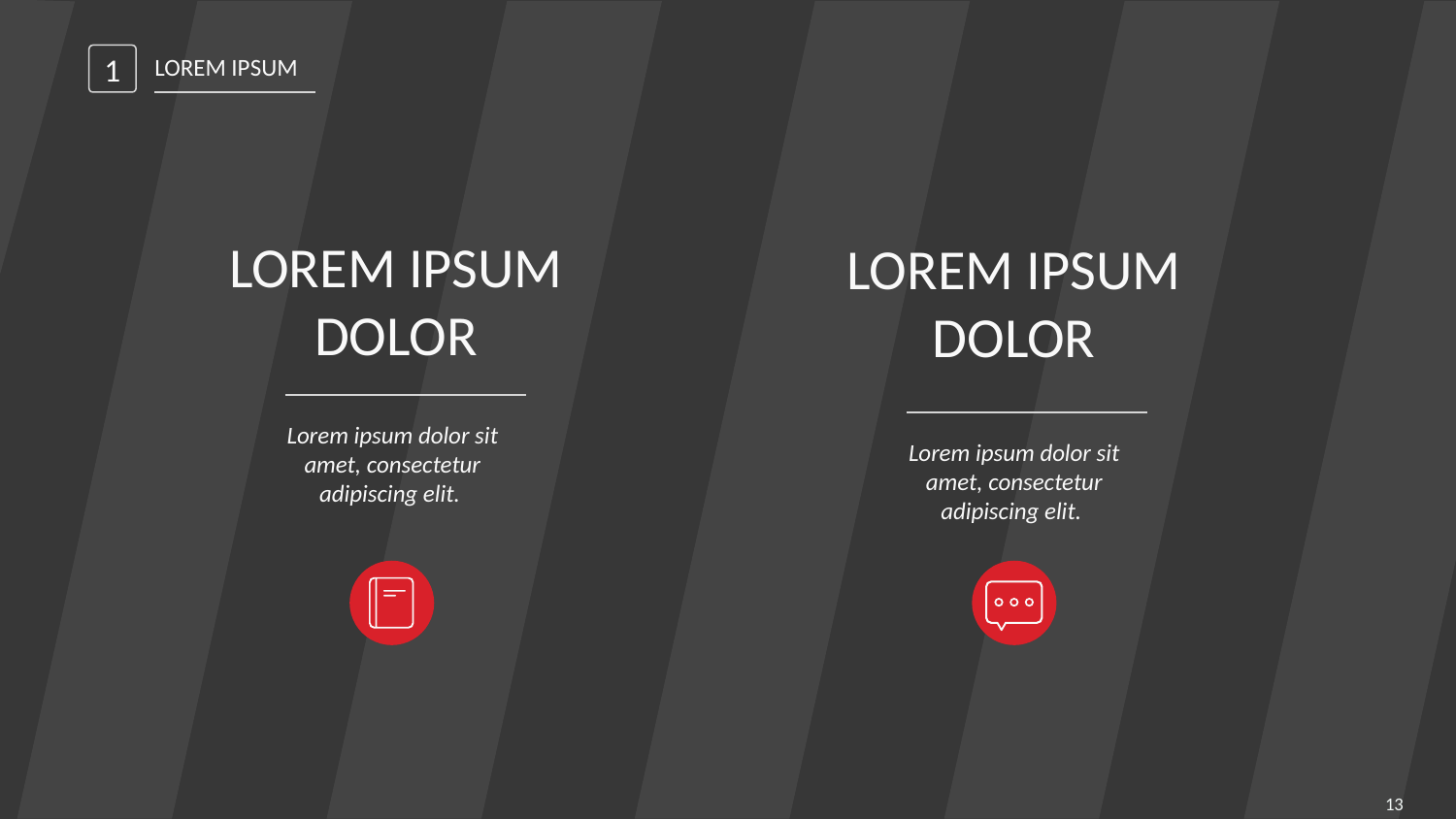

1

LOREM IPSUM
LOREM IPSUM DOLOR
LOREM IPSUM DOLOR
Lorem ipsum dolor sit amet, consectetur adipiscing elit.
Lorem ipsum dolor sit amet, consectetur adipiscing elit.